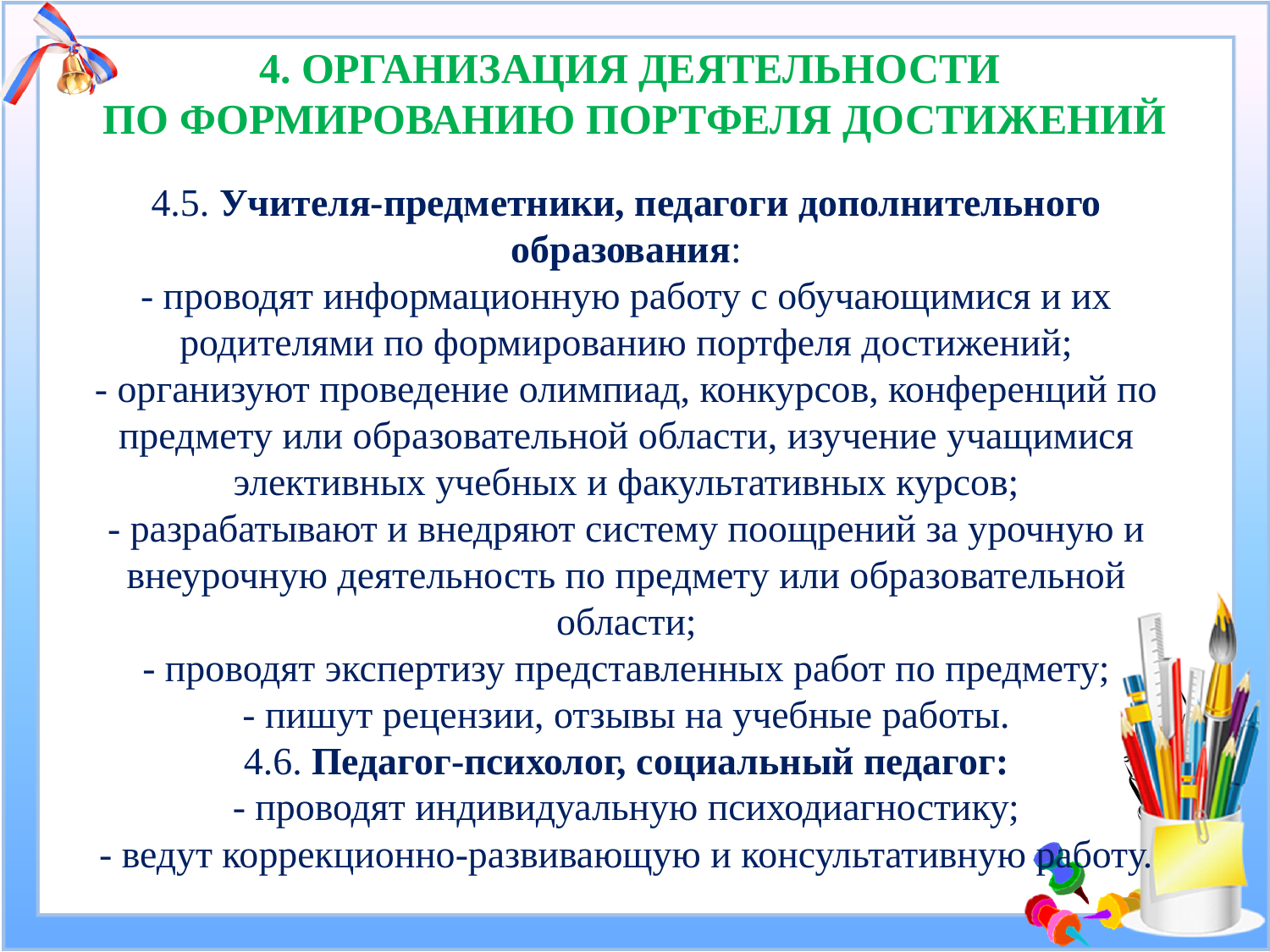

# 4. ОРГАНИЗАЦИЯ ДЕЯТЕЛЬНОСТИ ПО ФОРМИРОВАНИЮ ПОРТФЕЛЯ ДОСТИЖЕНИЙ
4.5. Учителя-предметники, педагоги дополнительного образования:
- проводят информационную работу с обучающимися и их родителями по формированию портфеля достижений;
- организуют проведение олимпиад, конкурсов, конференций по предмету или образовательной области, изучение учащимися элективных учебных и факультативных курсов;
- разрабатывают и внедряют систему поощрений за урочную и внеурочную деятельность по предмету или образовательной области;
- проводят экспертизу представленных работ по предмету;
- пишут рецензии, отзывы на учебные работы.
4.6. Педагог-психолог, социальный педагог:
- проводят индивидуальную психодиагностику;
- ведут коррекционно-развивающую и консультативную работу.